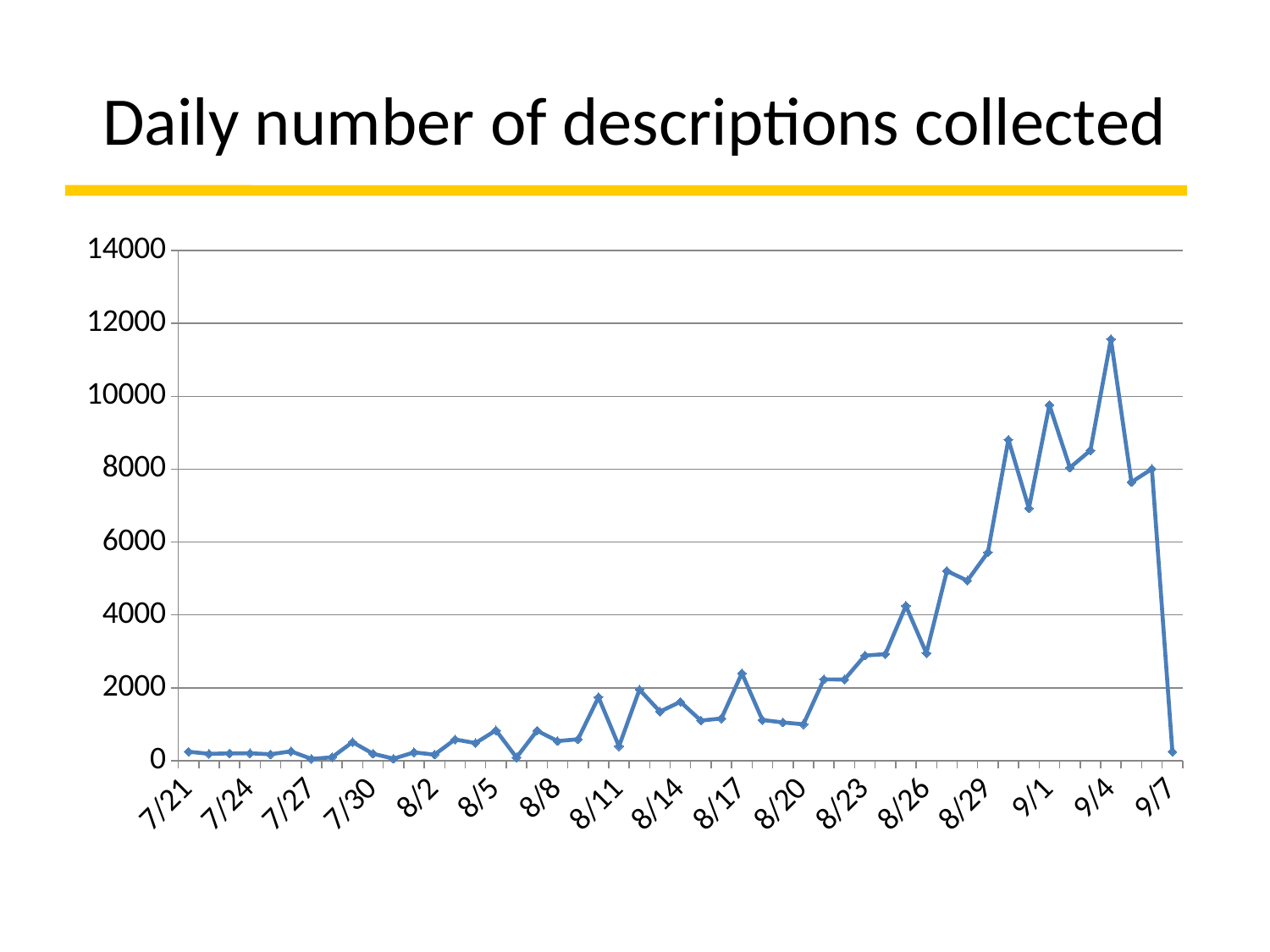

# Daily number of descriptions collected

### Chart

| Category | Series 1 |
|---|---|
| 40380.0 | 248.0 |
| 40381.0 | 189.0 |
| 40382.0 | 202.0 |
| 40383.0 | 205.0 |
| 40384.0 | 177.0 |
| 40385.0 | 257.0 |
| 40386.0 | 50.0 |
| 40387.0 | 94.0 |
| 40388.0 | 511.0 |
| 40389.0 | 193.0 |
| 40390.0 | 55.0 |
| 40391.0 | 230.0 |
| 40392.0 | 166.0 |
| 40393.0 | 583.0 |
| 40394.0 | 485.0 |
| 40395.0 | 834.0 |
| 40396.0 | 89.0 |
| 40397.0 | 825.0 |
| 40398.0 | 540.0 |
| 40399.0 | 589.0 |
| 40400.0 | 1743.0 |
| 40401.0 | 396.0 |
| 40402.0 | 1950.0 |
| 40403.0 | 1348.0 |
| 40404.0 | 1616.0 |
| 40405.0 | 1102.0 |
| 40406.0 | 1159.0 |
| 40407.0 | 2400.0 |
| 40408.0 | 1118.0 |
| 40409.0 | 1051.0 |
| 40410.0 | 999.0 |
| 40411.0 | 2233.0 |
| 40412.0 | 2227.0 |
| 40413.0 | 2885.0 |
| 40414.0 | 2925.0 |
| 40415.0 | 4250.0 |
| 40416.0 | 2950.0 |
| 40417.0 | 5207.0 |
| 40418.0 | 4940.0 |
| 40419.0 | 5717.0 |
| 40420.0 | 8811.0 |
| 40421.0 | 6928.0 |
| 40422.0 | 9762.0 |
| 40423.0 | 8040.0 |
| 40424.0 | 8515.0 |
| 40425.0 | 11569.0 |
| 40426.0 | 7644.0 |
| 40427.0 | 8007.0 |
| 40428.0 | 246.0 |